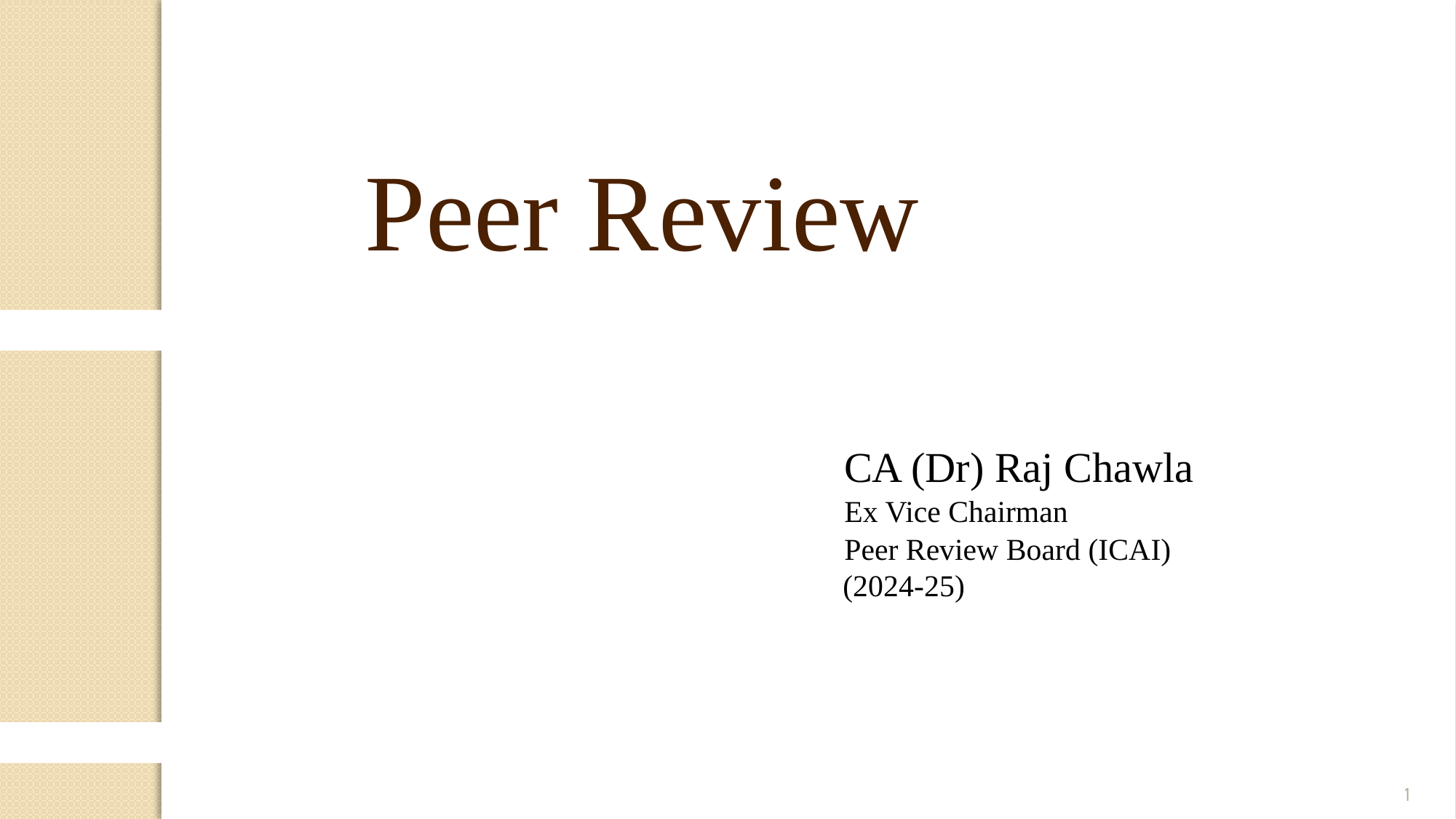

Peer Review
CA (Dr) Raj Chawla
Ex Vice Chairman
Peer Review Board (ICAI)
(2024-25)

1